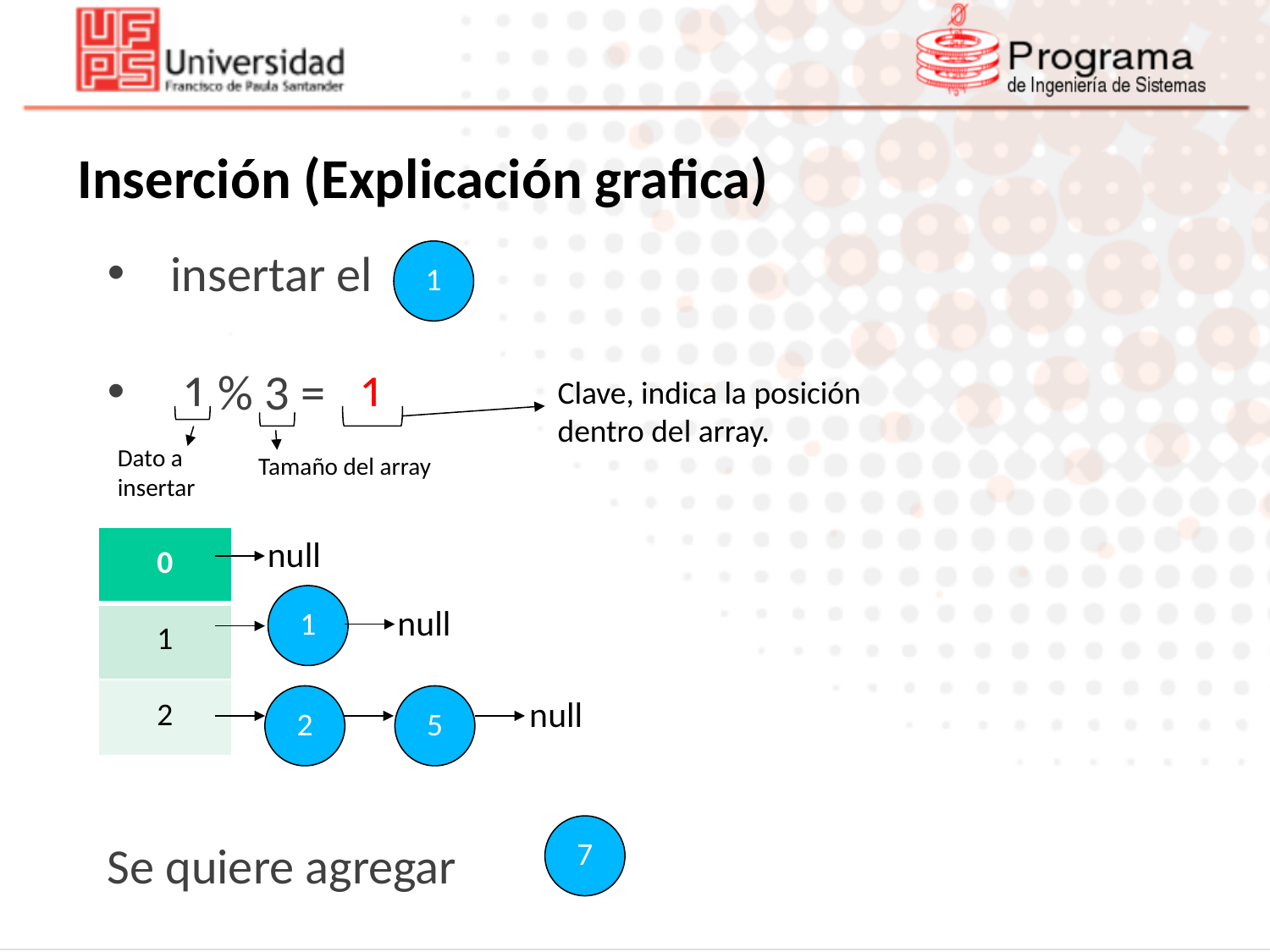

Inserción (Explicación grafica)
insertar el

 1 % 3 =   1

Se quiere agregar
1
Clave, indica la posición dentro del array.

Dato a insertar
Tamaño del array
null
| 0 |
| --- |
| 1 |
| 2 |
1
null
2
5
null
7